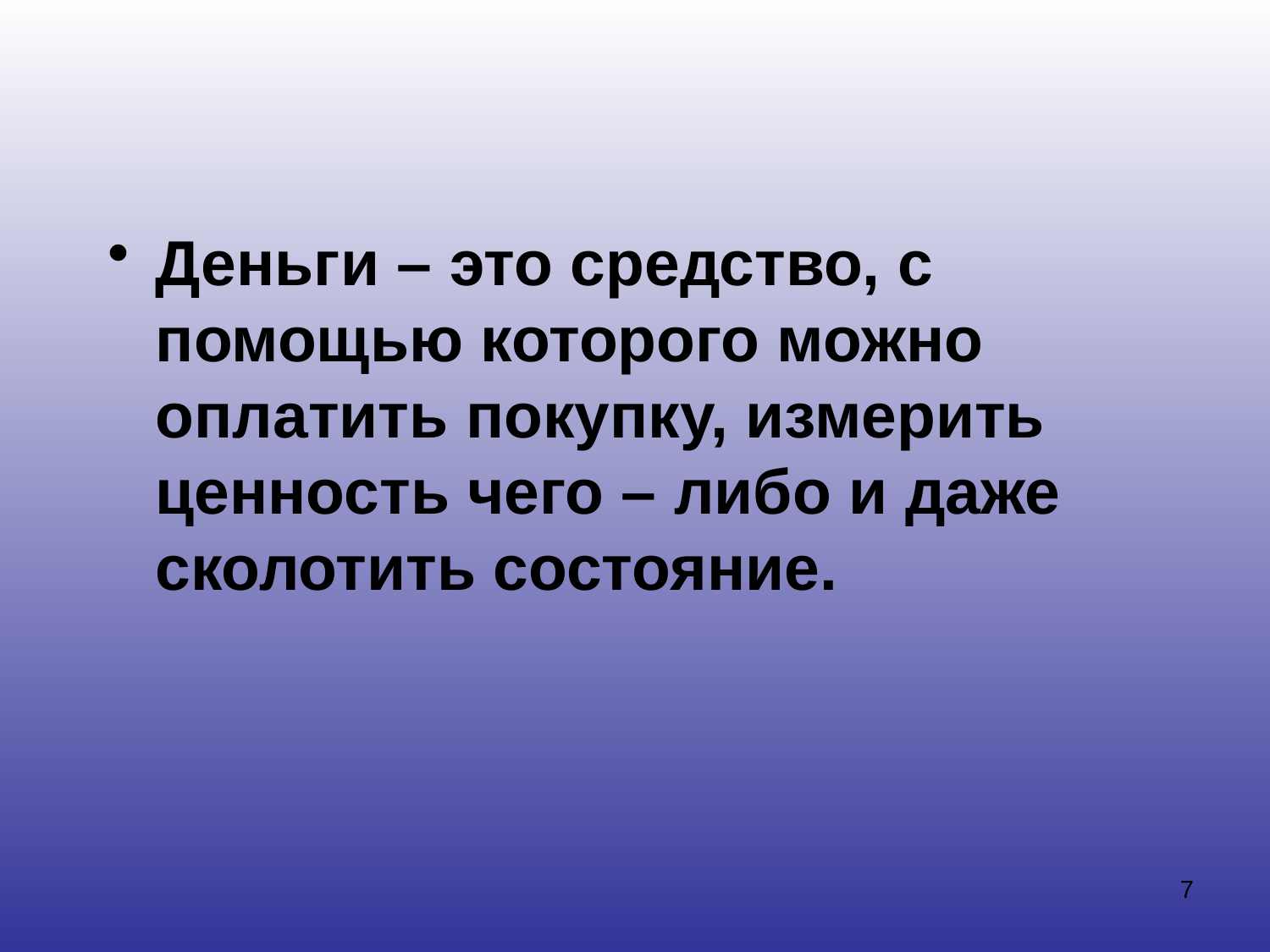

#
Деньги – это средство, с помощью которого можно оплатить покупку, измерить ценность чего – либо и даже сколотить состояние.
7